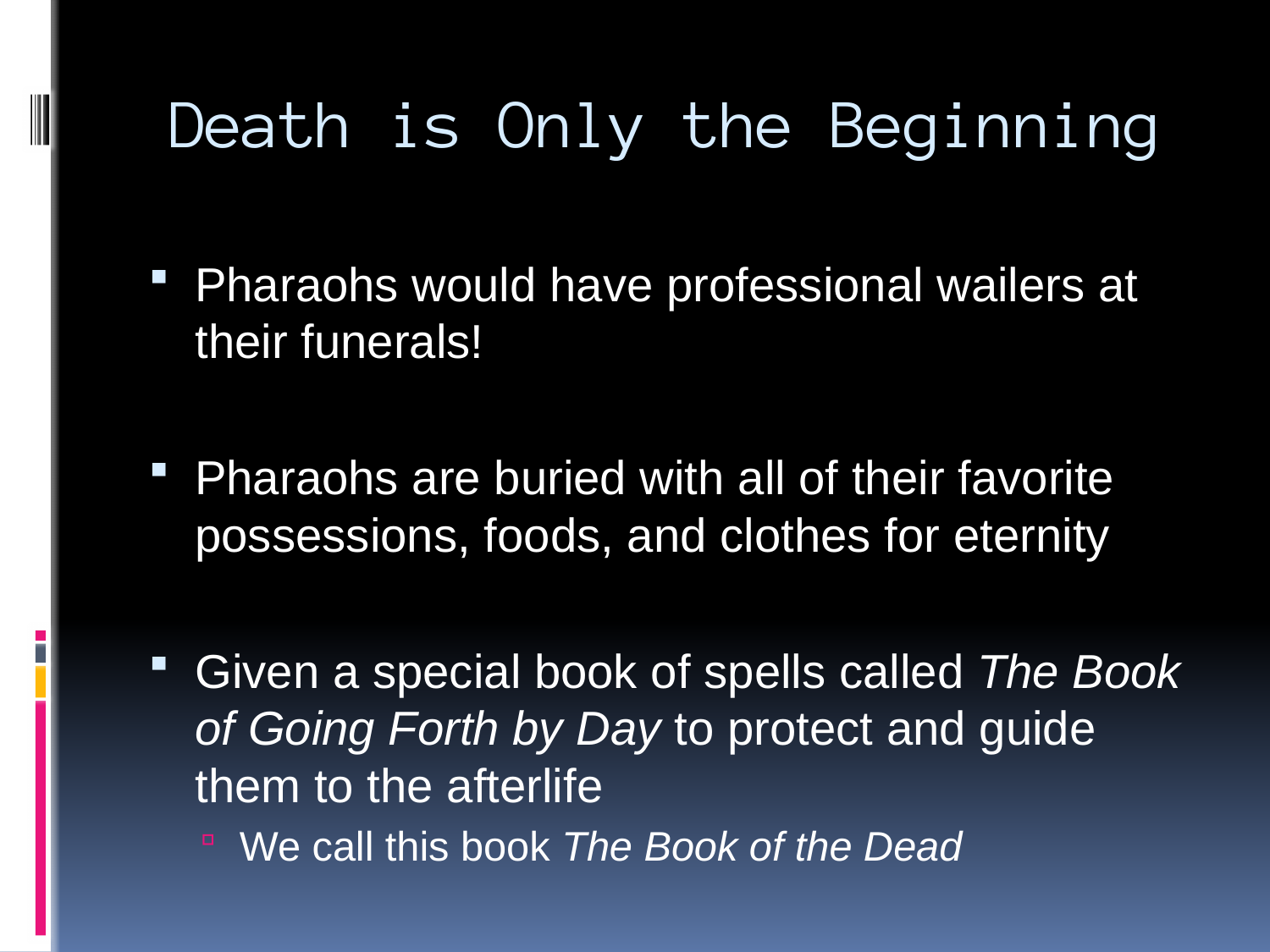

# Death is Only the Beginning
Pharaohs would have professional wailers at their funerals!

Pharaohs are buried with all of their favorite possessions, foods, and clothes for eternity

Given a special book of spells called The Book of Going Forth by Day to protect and guide them to the afterlife
We call this book The Book of the Dead